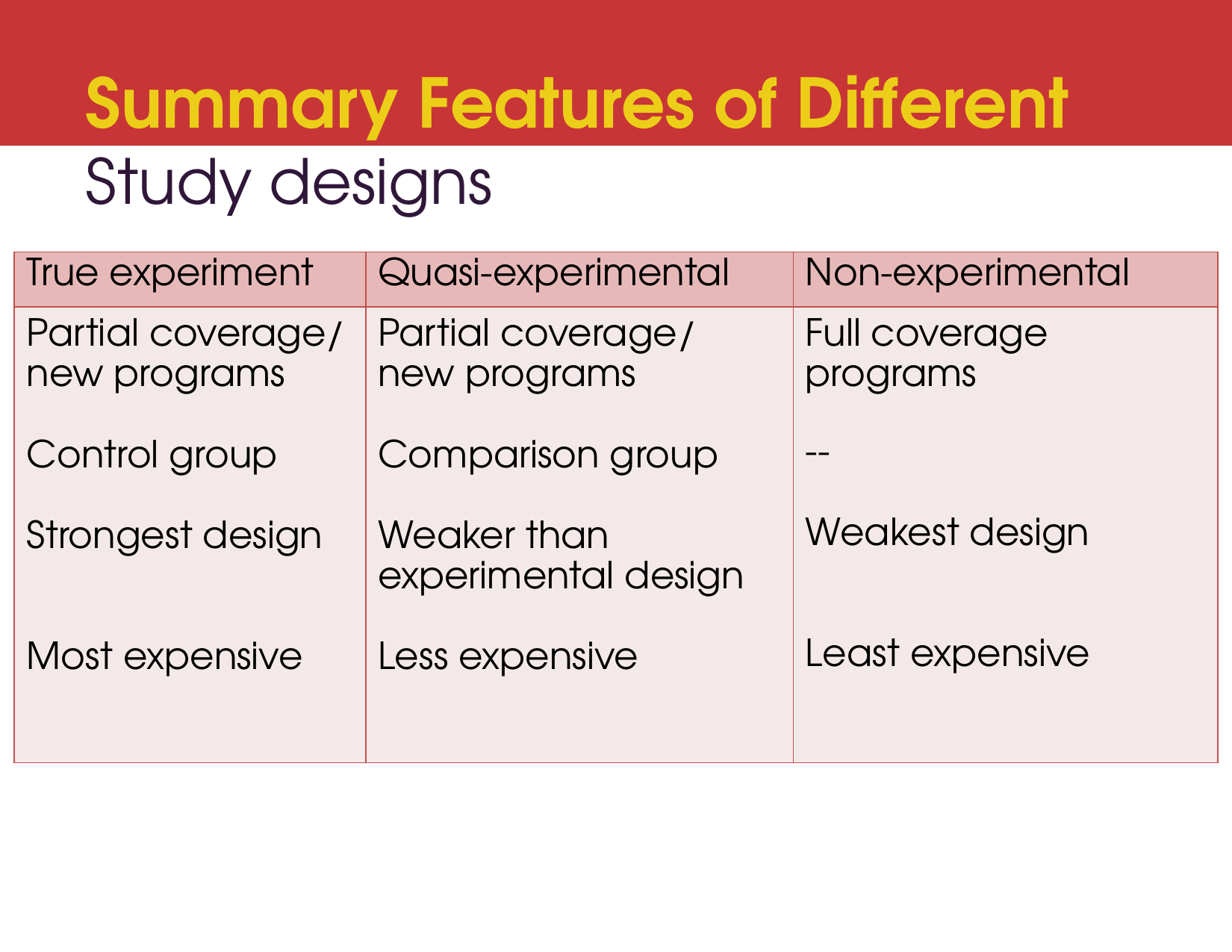

# Summary Features of Different Study designs
| True experiment | Quasi-experimental | Non-experimental |
| --- | --- | --- |
| Partial coverage/ new programs Control group Strongest design Most expensive | Partial coverage/ new programs Comparison group Weaker than experimental design Less expensive | Full coverage programs -- Weakest design Least expensive |